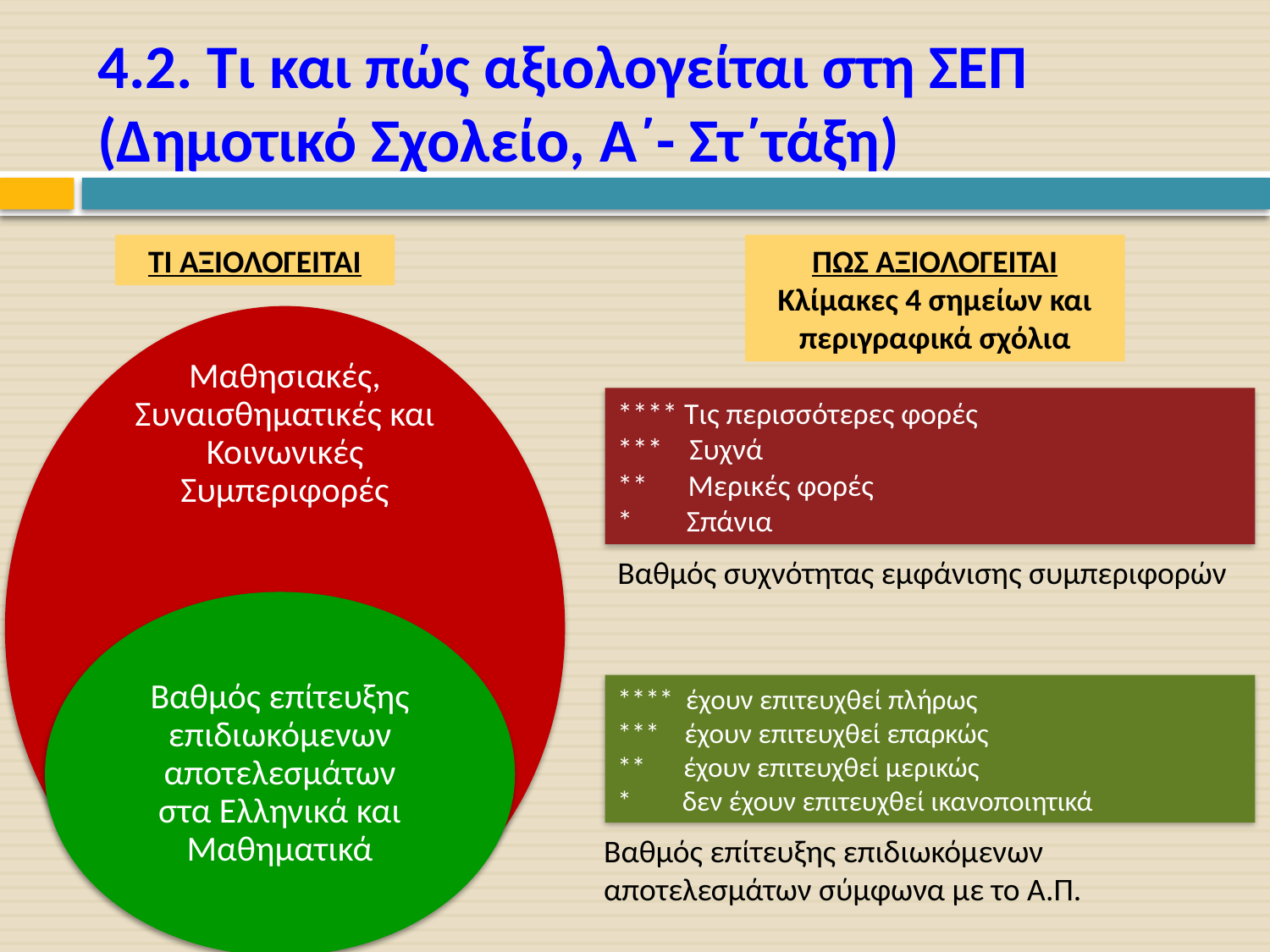

# 4.2. Τι και πώς αξιολογείται στη ΣΕΠ (Δημοτικό Σχολείο, Α΄- Στ΄τάξη)

Μαθησιακές, Συναισθηματικές και Κοινωνικές Συμπεριφορές
Βαθμός επίτευξης επιδιωκόμενων αποτελεσμάτων στα Ελληνικά και Μαθηματικά
ΤΙ ΑΞΙΟΛΟΓΕΙΤΑΙ
ΠΩΣ ΑΞΙΟΛΟΓΕΙΤΑΙ
Κλίμακες 4 σημείων και περιγραφικά σχόλια
**** Τις περισσότερες φορές
***    Συχνά
**      Μερικές φορές
*        Σπάνια
Βαθμός συχνότητας εμφάνισης συμπεριφορών
****  έχουν επιτευχθεί πλήρως
***    έχουν επιτευχθεί επαρκώς
**      έχουν επιτευχθεί μερικώς
*        δεν έχουν επιτευχθεί ικανοποιητικά
Βαθμός επίτευξης επιδιωκόμενων αποτελεσμάτων σύμφωνα με το Α.Π.